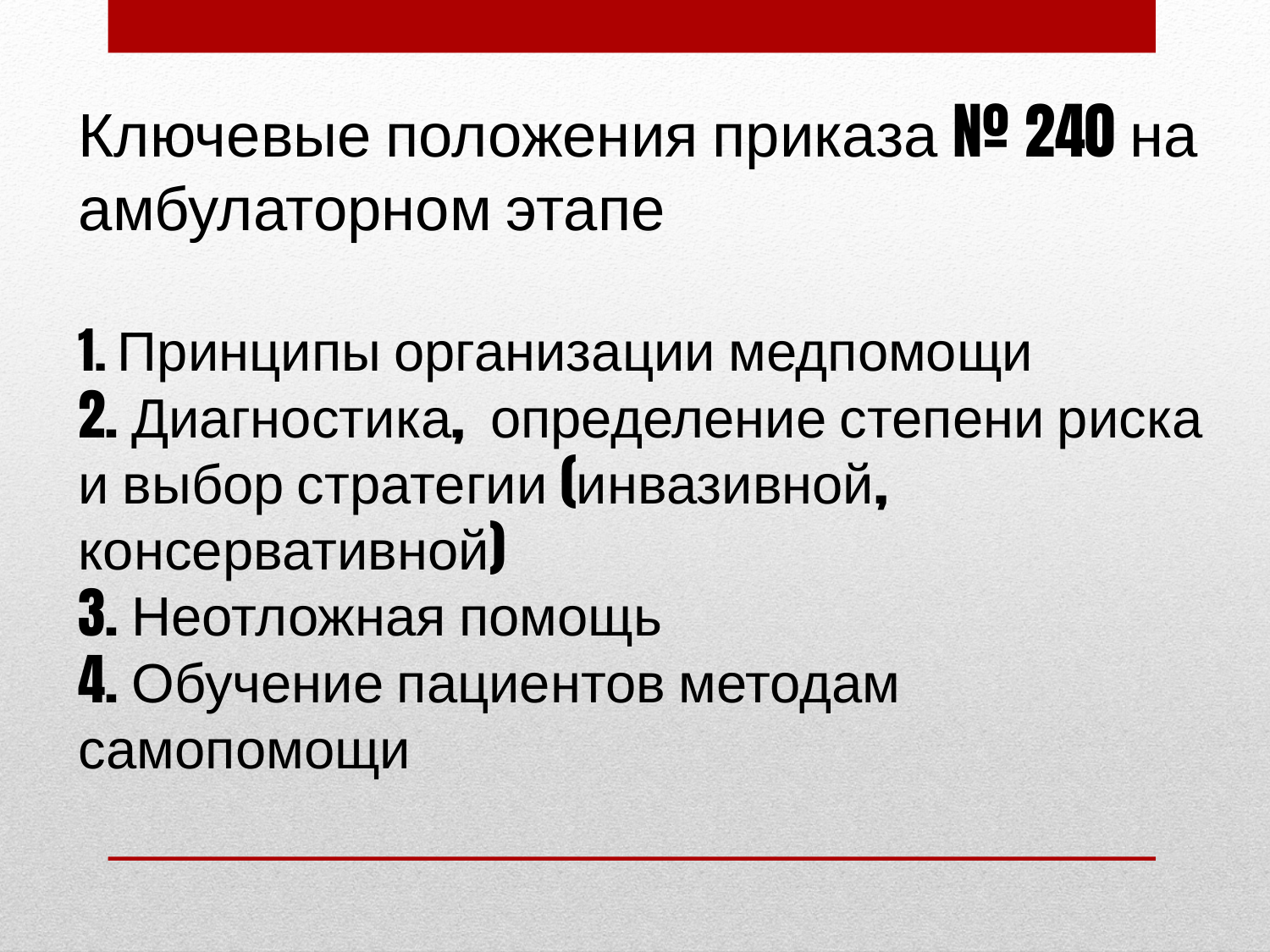

# Ключевые положения приказа № 240 на амбулаторном этапе 1. Принципы организации медпомощи 2. Диагностика,  определение степени риска и выбор стратегии (инвазивной, консервативной) 3. Неотложная помощь 4. Обучение пациентов методам самопомощи